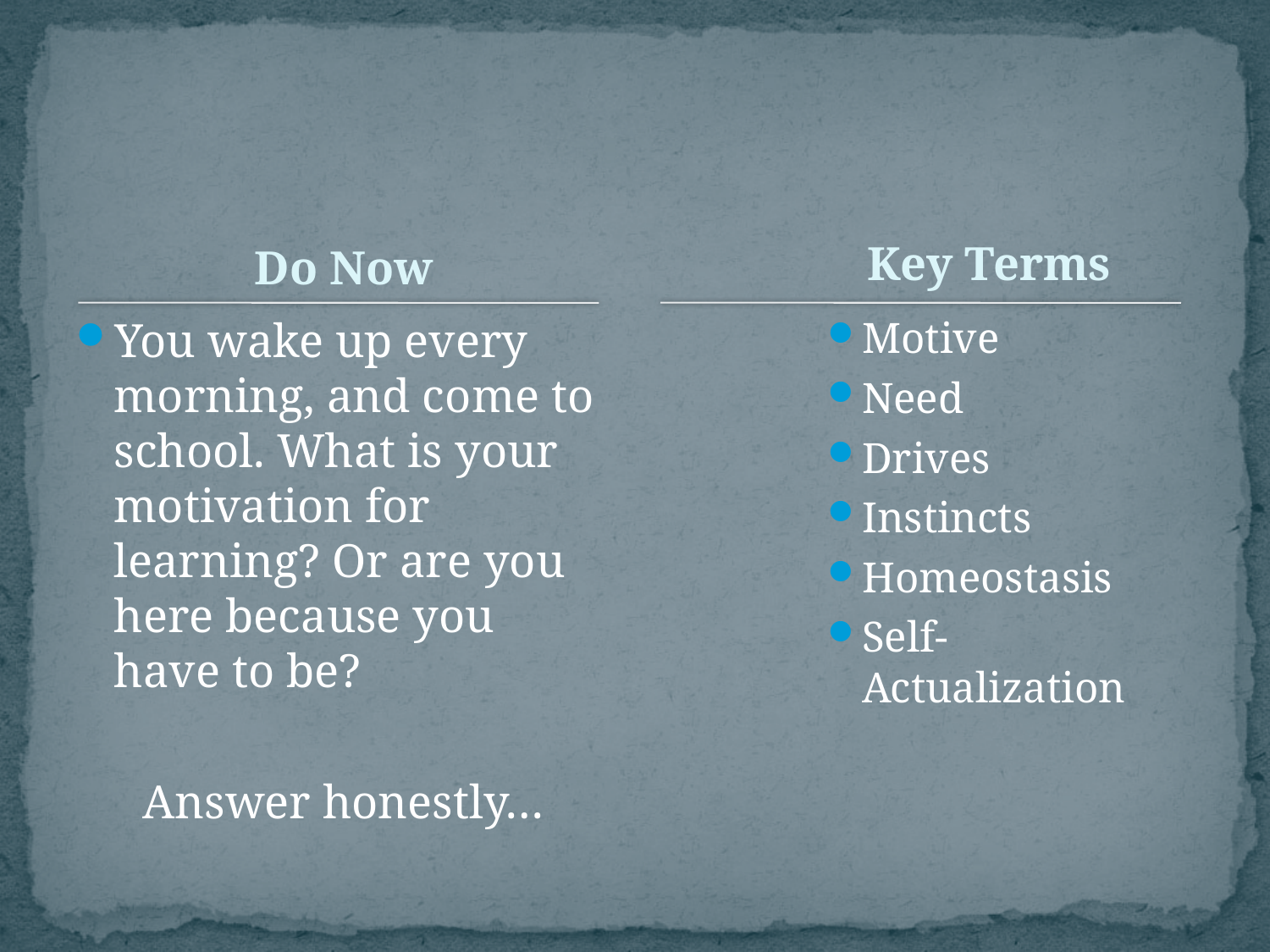

#
Key Terms
Do Now
You wake up every morning, and come to school. What is your motivation for learning? Or are you here because you have to be?

Answer honestly…
Motive
Need
Drives
Instincts
Homeostasis
Self-Actualization